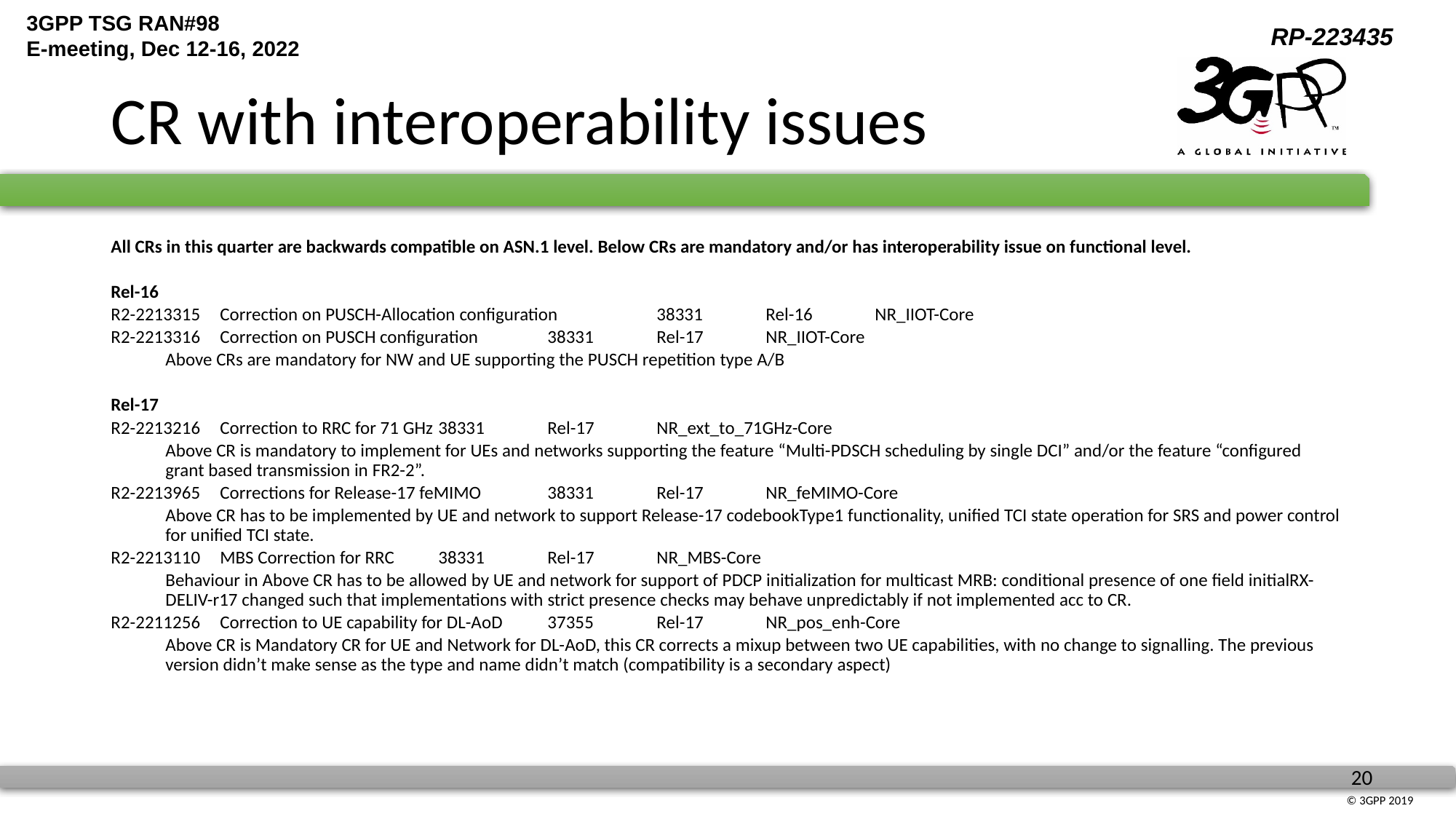

# CR with interoperability issues
All CRs in this quarter are backwards compatible on ASN.1 level. Below CRs are mandatory and/or has interoperability issue on functional level.

Rel-16
R2-2213315	Correction on PUSCH-Allocation configuration	38331	Rel-16	NR_IIOT-Core
R2-2213316	Correction on PUSCH configuration	38331	Rel-17	NR_IIOT-Core
Above CRs are mandatory for NW and UE supporting the PUSCH repetition type A/B

Rel-17
R2-2213216	Correction to RRC for 71 GHz	38331	Rel-17	NR_ext_to_71GHz-Core
Above CR is mandatory to implement for UEs and networks supporting the feature “Multi-PDSCH scheduling by single DCI” and/or the feature “configured grant based transmission in FR2-2”.
R2-2213965	Corrections for Release-17 feMIMO	38331	Rel-17	NR_feMIMO-Core
Above CR has to be implemented by UE and network to support Release-17 codebookType1 functionality, unified TCI state operation for SRS and power control for unified TCI state.
R2-2213110 	MBS Correction for RRC 	38331	Rel-17 	NR_MBS-Core
Behaviour in Above CR has to be allowed by UE and network for support of PDCP initialization for multicast MRB: conditional presence of one field initialRX-DELIV-r17 changed such that implementations with strict presence checks may behave unpredictably if not implemented acc to CR.
R2-2211256	Correction to UE capability for DL-AoD	37355	Rel-17	NR_pos_enh-Core
Above CR is Mandatory CR for UE and Network for DL-AoD, this CR corrects a mixup between two UE capabilities, with no change to signalling. The previous version didn’t make sense as the type and name didn’t match (compatibility is a secondary aspect)